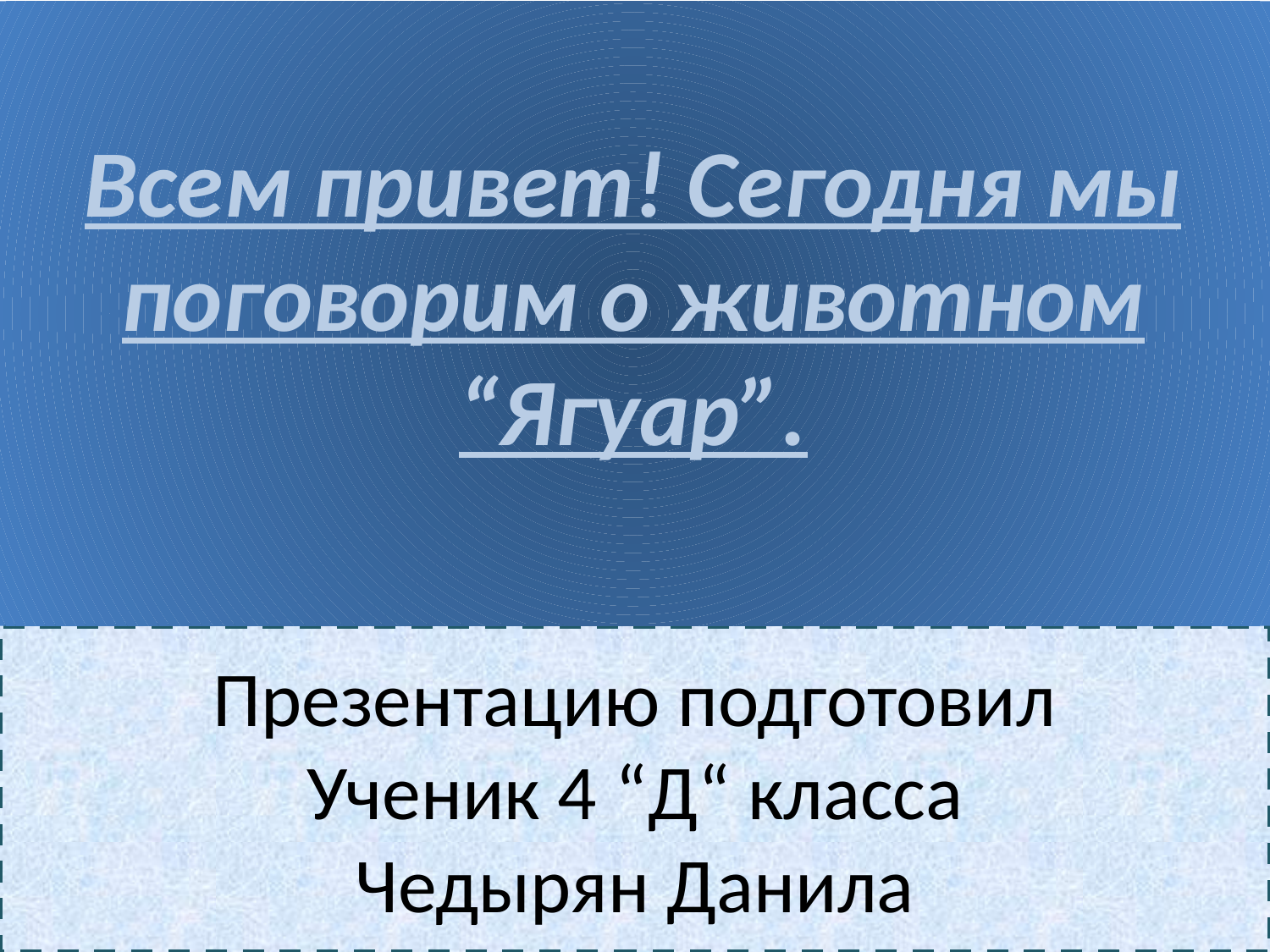

Всем привет! Сегодня мы поговорим о животном “Ягуар”.
# Презентацию подготовил Ученик 4 “Д“ класса Чедырян Данила